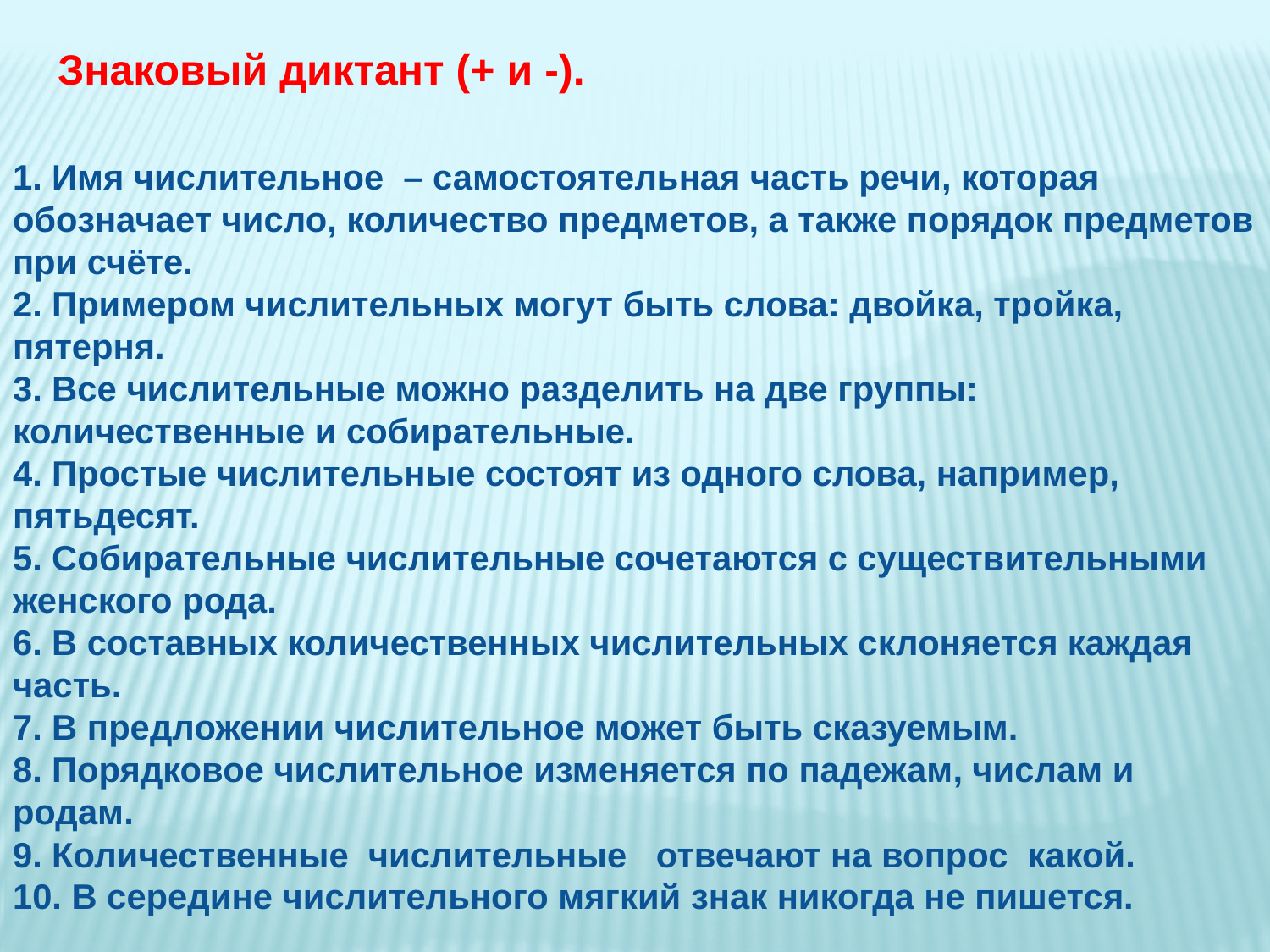

Знаковый диктант (+ и -).
1. Имя числительное  – самостоятельная часть речи, которая обозначает число, количество предметов, а также порядок предметов при счёте.
2. Примером числительных могут быть слова: двойка, тройка, пятерня.
3. Все числительные можно разделить на две группы: количественные и собирательные.
4. Простые числительные состоят из одного слова, например, пятьдесят.
5. Собирательные числительные сочетаются с существительными женского рода.
6. В составных количественных числительных склоняется каждая часть.
7. В предложении числительное может быть сказуемым.
8. Порядковое числительное изменяется по падежам, числам и родам.
9. Количественные  числительные   отвечают на вопрос  какой.
10. В середине числительного мягкий знак никогда не пишется.